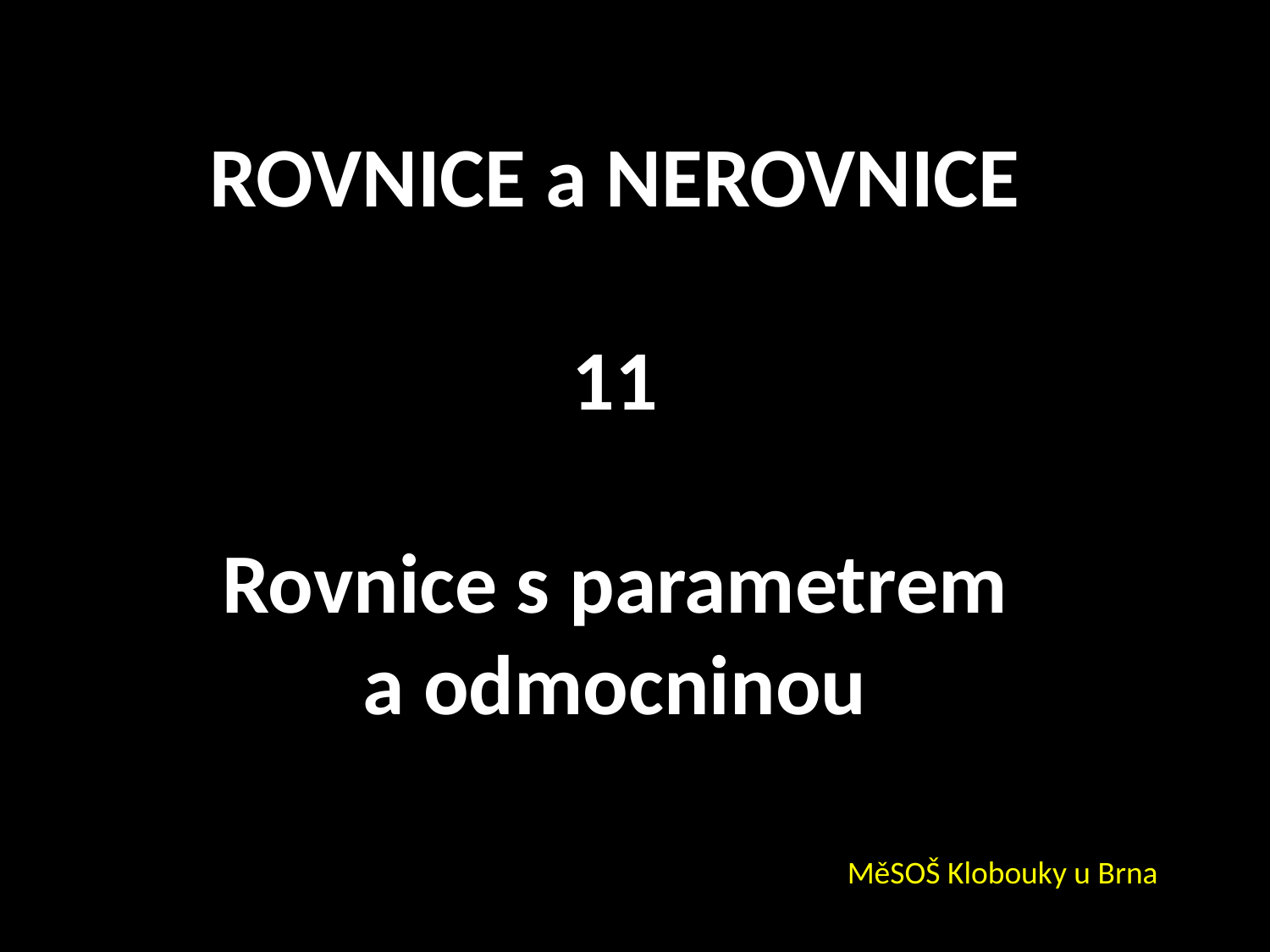

ROVNICE a NEROVNICE

11

Rovnice s parametrem
a odmocninou

MěSOŠ Klobouky u Brna